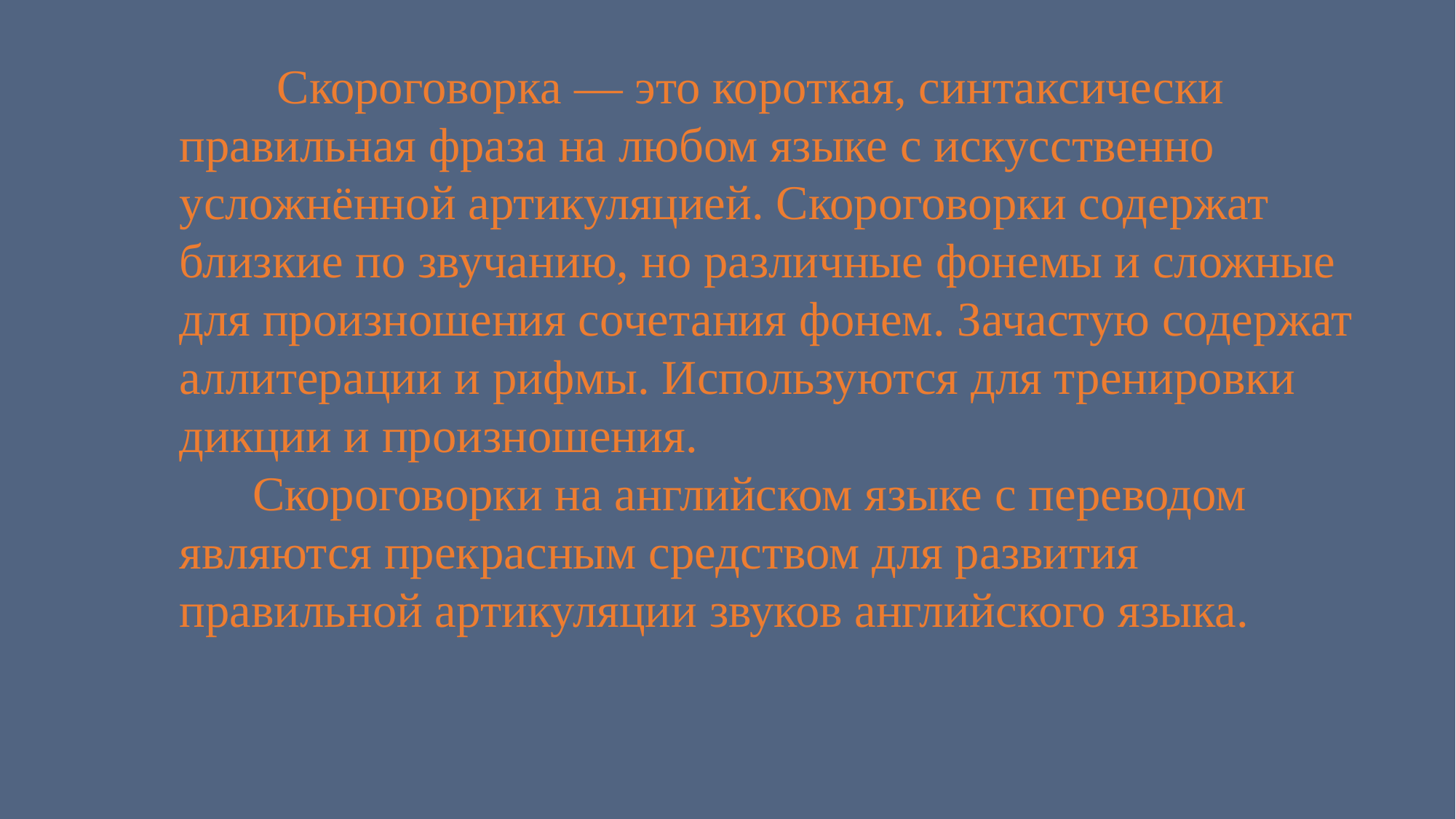

Скороговорка — это короткая, синтаксически правильная фраза на любом языке с искусственно усложнённой артикуляцией. Скороговорки содержат близкие по звучанию, но различные фонемы и сложные для произношения сочетания фонем. Зачастую содержат аллитерации и рифмы. Используются для тренировки дикции и произношения.
      Скороговорки на английском языке с переводом являются прекрасным средством для развития правильной артикуляции звуков английского языка.